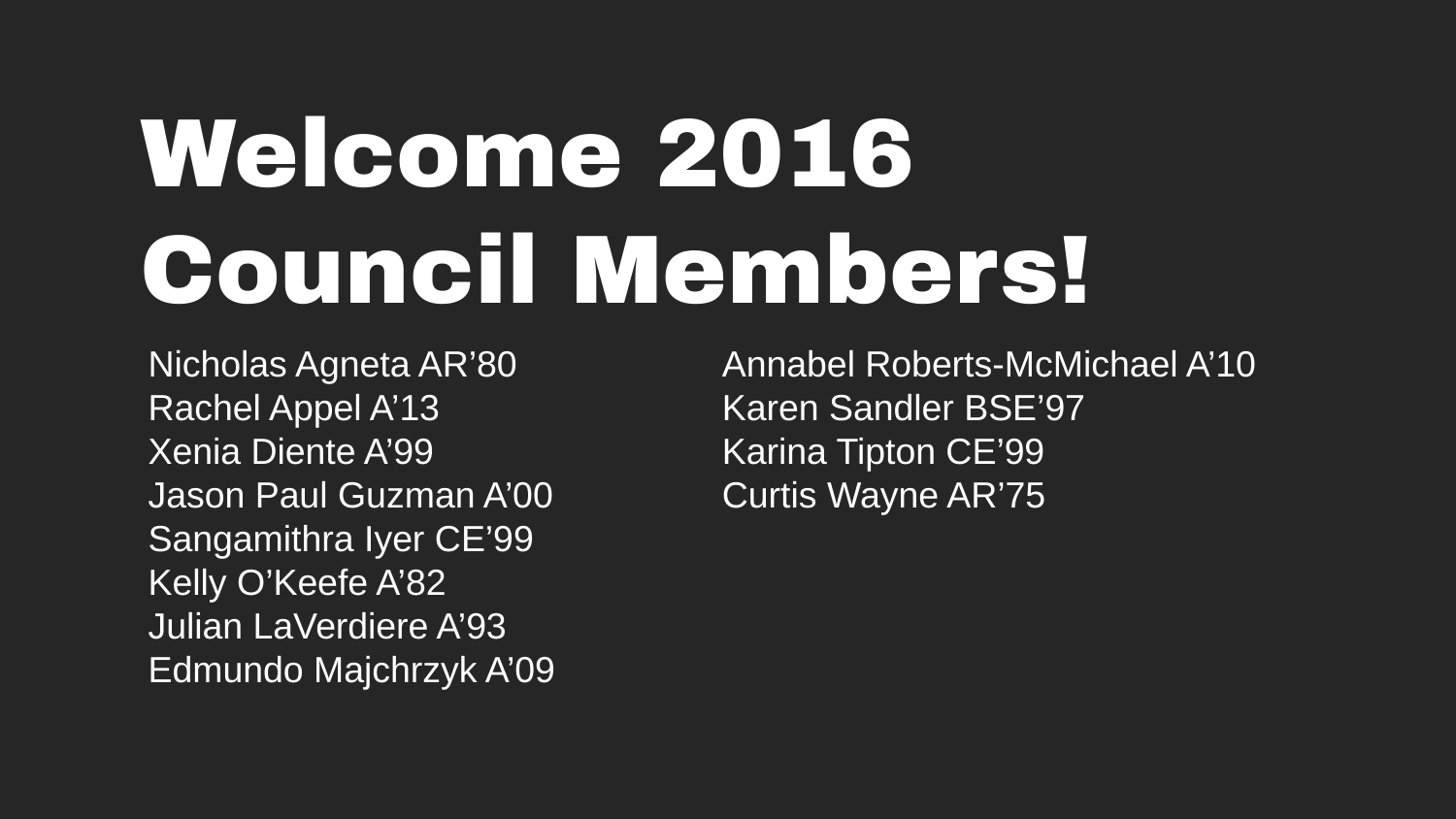

Welcome 2016
Council Members!
Nicholas Agneta AR’80
Rachel Appel A’13
Xenia Diente A’99
Jason Paul Guzman A’00
Sangamithra Iyer CE’99
Kelly O’Keefe A’82
Julian LaVerdiere A’93
Edmundo Majchrzyk A’09
Annabel Roberts-McMichael A’10
Karen Sandler BSE’97
Karina Tipton CE’99
Curtis Wayne AR’75